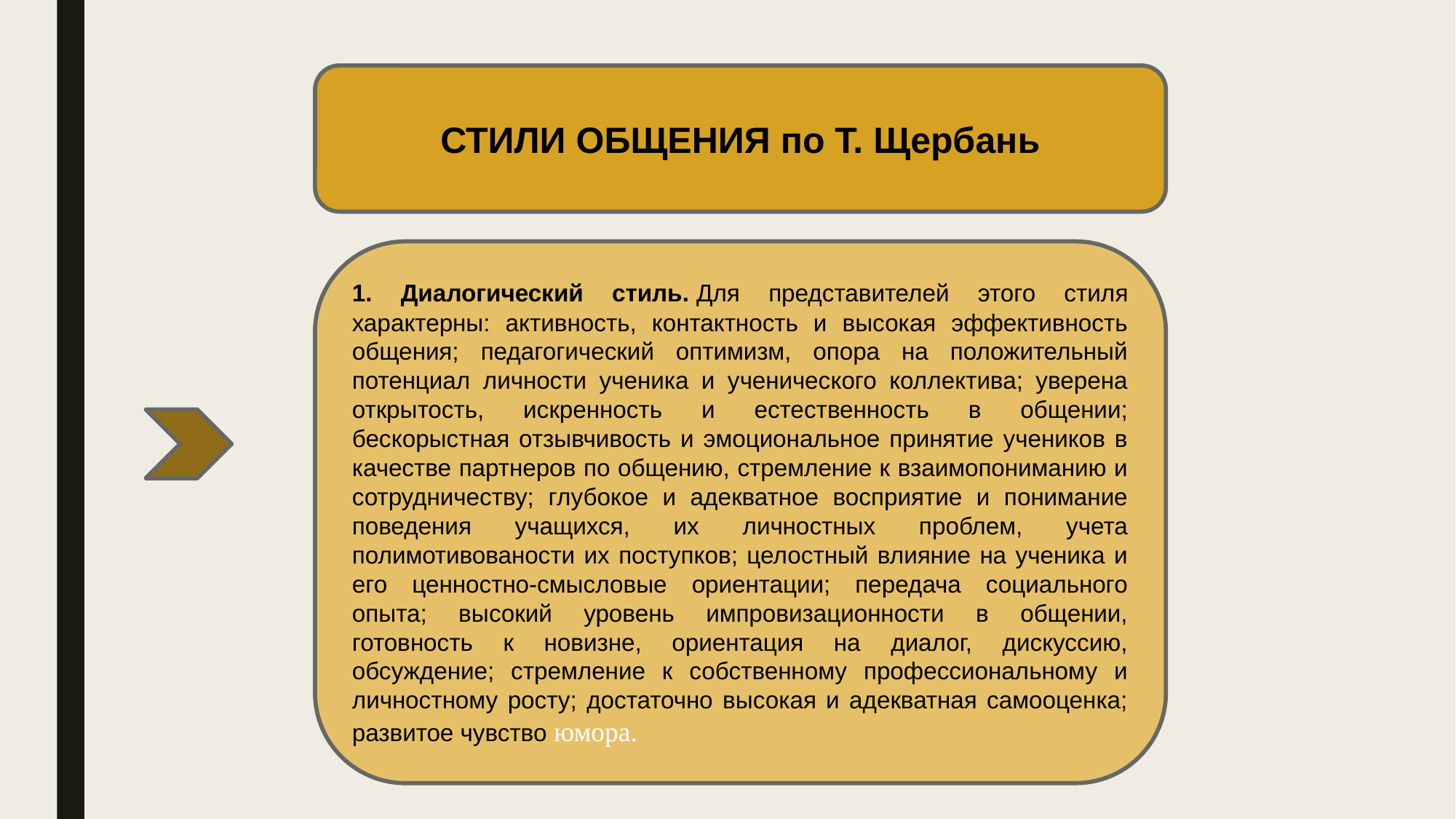

СТИЛИ ОБЩЕНИЯ по Т. Щербань
1. Диалогический стиль. Для представителей этого стиля характерны: активность, контактность и высокая эффективность общения; педагогический оптимизм, опора на положительный потенциал личности ученика и ученического коллектива; уверена открытость, искренность и естественность в общении; бескорыстная отзывчивость и эмоциональное принятие учеников в качестве партнеров по общению, стремление к взаимопониманию и сотрудничеству; глубокое и адекватное восприятие и понимание поведения учащихся, их личностных проблем, учета полимотивованости их поступков; целостный влияние на ученика и его ценностно-смысловые ориентации; передача социального опыта; высокий уровень импровизационности в общении, готовность к новизне, ориентация на диалог, дискуссию, обсуждение; стремление к собственному профессиональному и личностному росту; достаточно высокая и адекватная самооценка; развитое чувство юмора.